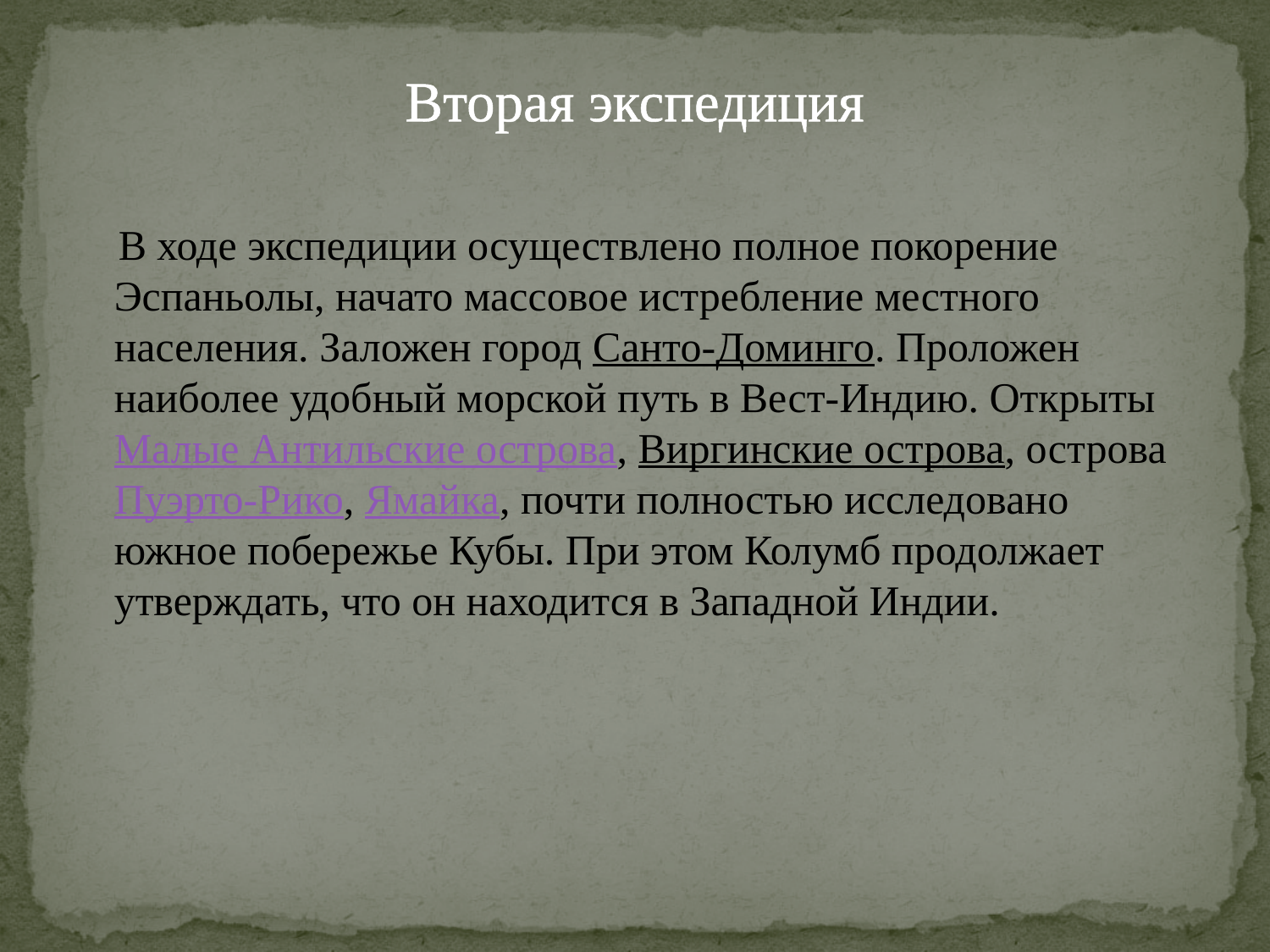

# Вторая экспедиция
    В ходе экспедиции осуществлено полное покорение Эспаньолы, начато массовое истребление местного населения. Заложен город Санто-Доминго. Проложен наиболее удобный морской путь в Вест-Индию. Открыты Малые Антильские острова, Виргинские острова, острова Пуэрто-Рико, Ямайка, почти полностью исследовано южное побережье Кубы. При этом Колумб продолжает утверждать, что он находится в Западной Индии.